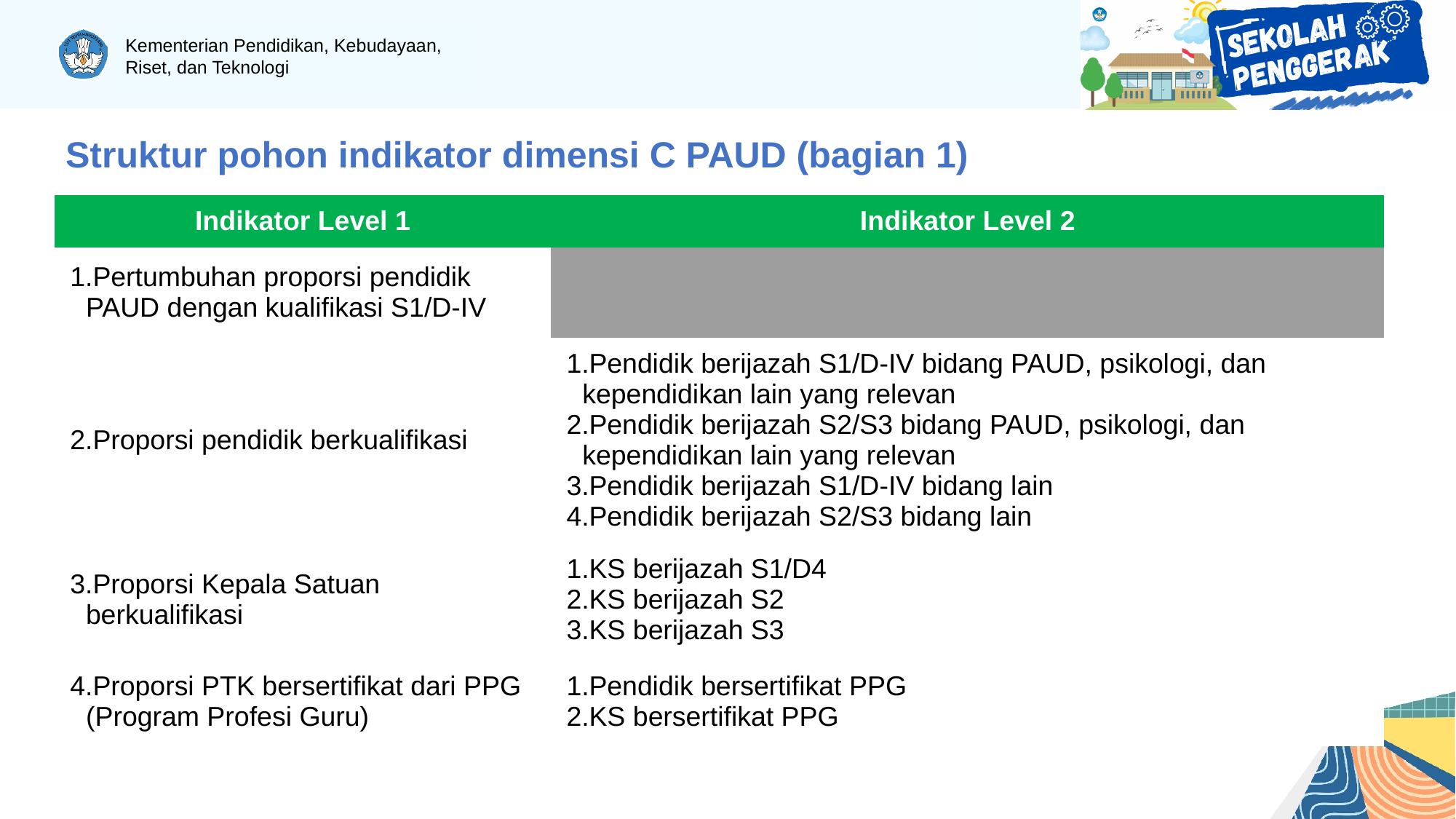

Struktur pohon indikator dimensi C PAUD (bagian 1)
| Indikator Level 1 | Indikator Level 2 |
| --- | --- |
| Pertumbuhan proporsi pendidik PAUD dengan kualifikasi S1/D-IV |  |
| Proporsi pendidik berkualifikasi | Pendidik berijazah S1/D-IV bidang PAUD, psikologi, dan kependidikan lain yang relevan Pendidik berijazah S2/S3 bidang PAUD, psikologi, dan kependidikan lain yang relevan Pendidik berijazah S1/D-IV bidang lain Pendidik berijazah S2/S3 bidang lain |
| Proporsi Kepala Satuan berkualifikasi | KS berijazah S1/D4 KS berijazah S2 KS berijazah S3 |
| Proporsi PTK bersertifikat dari PPG (Program Profesi Guru) | Pendidik bersertifikat PPG KS bersertifikat PPG |